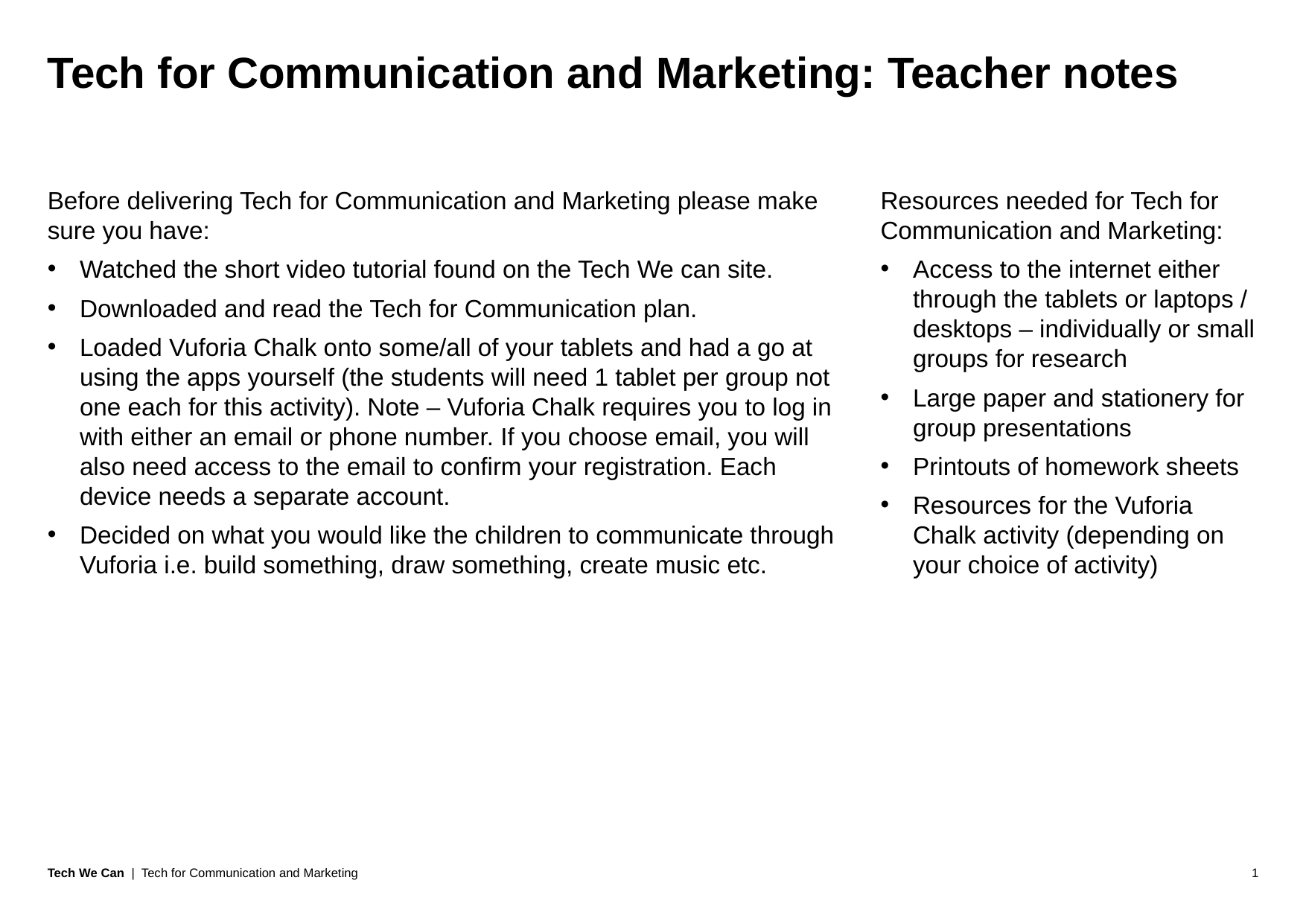

# Tech for Communication and Marketing: Teacher notes
Before delivering Tech for Communication and Marketing please make sure you have:
Watched the short video tutorial found on the Tech We can site.
Downloaded and read the Tech for Communication plan.
Loaded Vuforia Chalk onto some/all of your tablets and had a go at using the apps yourself (the students will need 1 tablet per group not one each for this activity). Note – Vuforia Chalk requires you to log in with either an email or phone number. If you choose email, you will also need access to the email to confirm your registration. Each device needs a separate account.
Decided on what you would like the children to communicate through Vuforia i.e. build something, draw something, create music etc.
Resources needed for Tech for Communication and Marketing:
Access to the internet either through the tablets or laptops / desktops – individually or small groups for research
Large paper and stationery for group presentations
Printouts of homework sheets
Resources for the Vuforia Chalk activity (depending on your choice of activity)
1